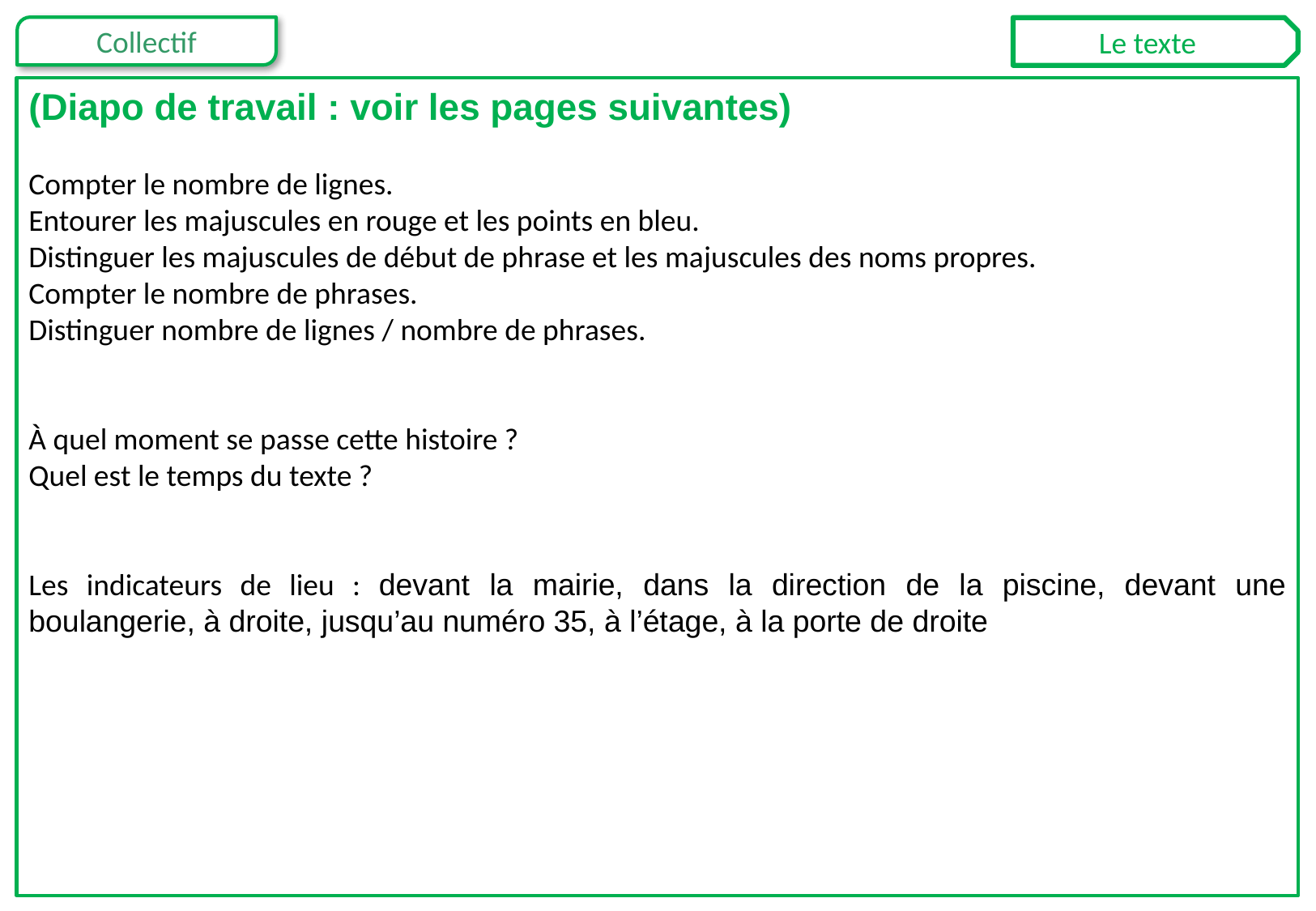

Le texte
(Diapo de travail : voir les pages suivantes)

Compter le nombre de lignes.
Entourer les majuscules en rouge et les points en bleu.
Distinguer les majuscules de début de phrase et les majuscules des noms propres.
Compter le nombre de phrases.
Distinguer nombre de lignes / nombre de phrases.

À quel moment se passe cette histoire ?
Quel est le temps du texte ?

Les indicateurs de lieu : devant la mairie, dans la direction de la piscine, devant une boulangerie, à droite, jusqu’au numéro 35, à l’étage, à la porte de droite